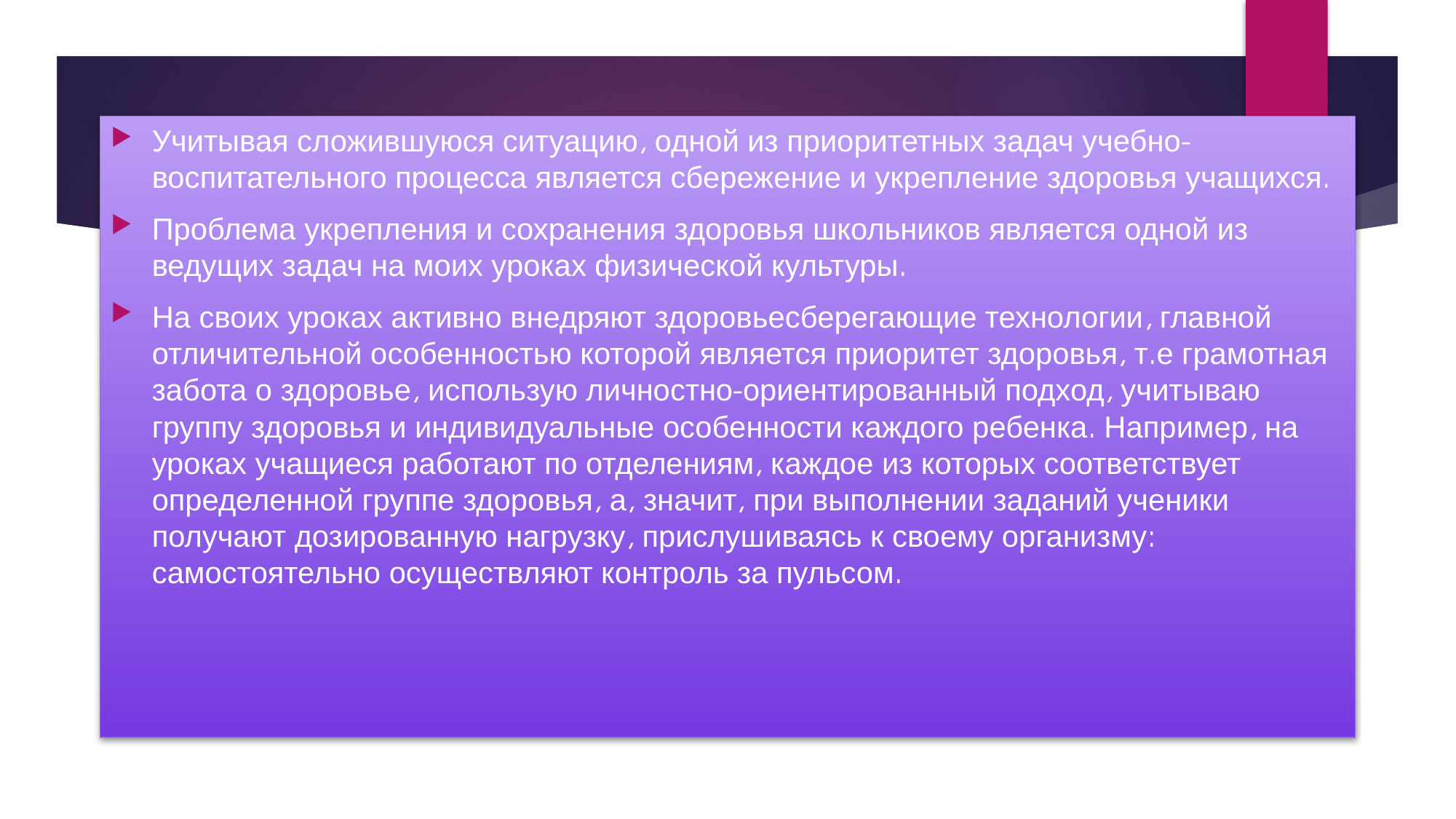

Учитывая сложившуюся ситуацию, одной из приоритетных задач учебно-воспитательного процесса является сбережение и укрепление здоровья учащихся.
Проблема укрепления и сохранения здоровья школьников является одной из ведущих задач на моих уроках физической культуры.
На своих уроках активно внедряют здоровьесберегающие технологии, главной отличительной особенностью которой является приоритет здоровья, т.е грамотная забота о здоровье, использую личностно-ориентированный подход, учитываю группу здоровья и индивидуальные особенности каждого ребенка. Например, на уроках учащиеся работают по отделениям, каждое из которых соответствует определенной группе здоровья, а, значит, при выполнении заданий ученики получают дозированную нагрузку, прислушиваясь к своему организму: самостоятельно осуществляют контроль за пульсом.

#